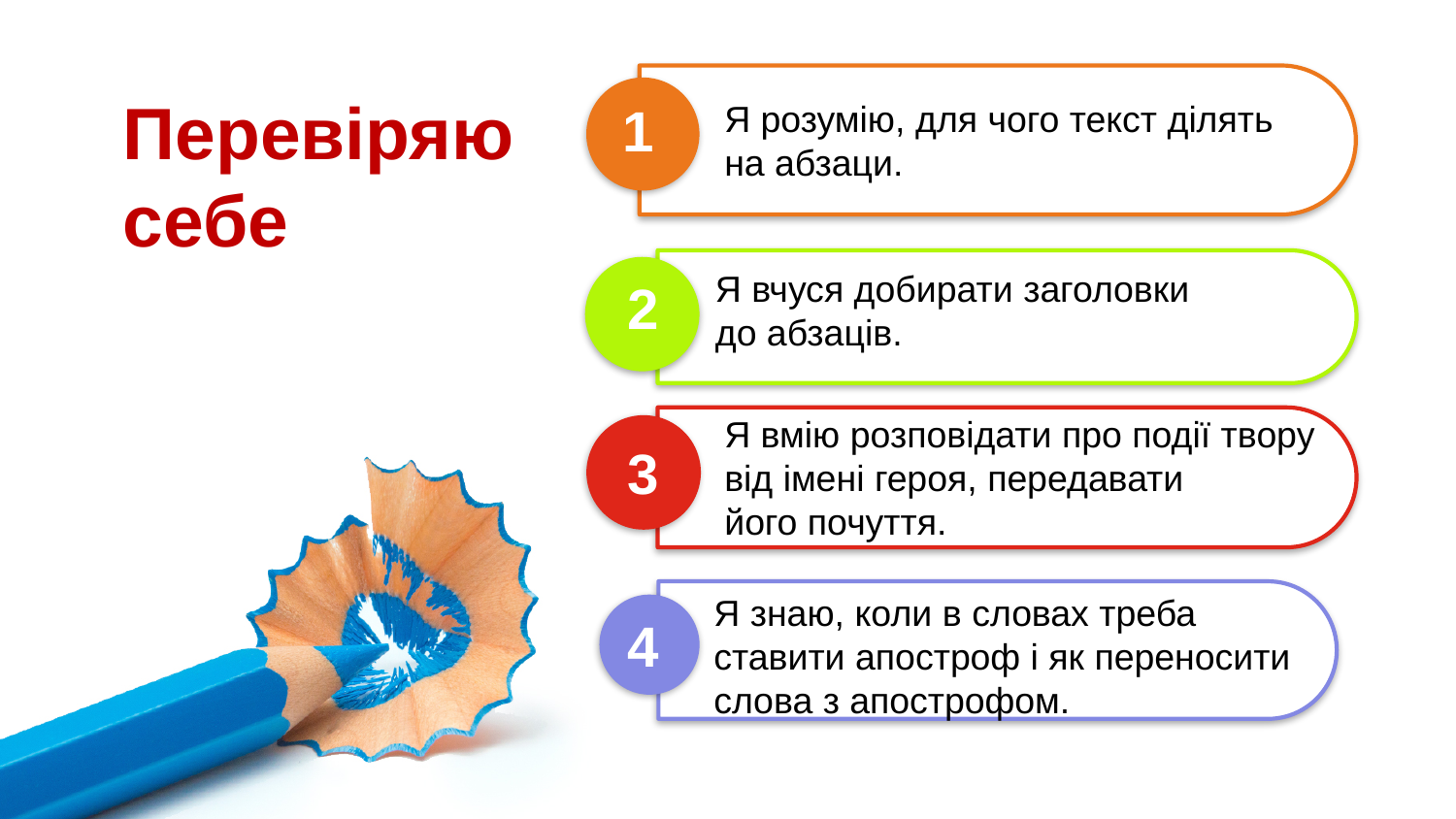

Перевіряю себе

1
Я розумію, для чого текст ділять на абзаци.

Я вчуся добирати заголовки
до абзаців.

2

Я вмію розповідати про події твору від імені героя, передавати
його почуття.

3
Я знаю, коли в словах треба
ставити апостроф і як переносити
слова з апострофом.

4